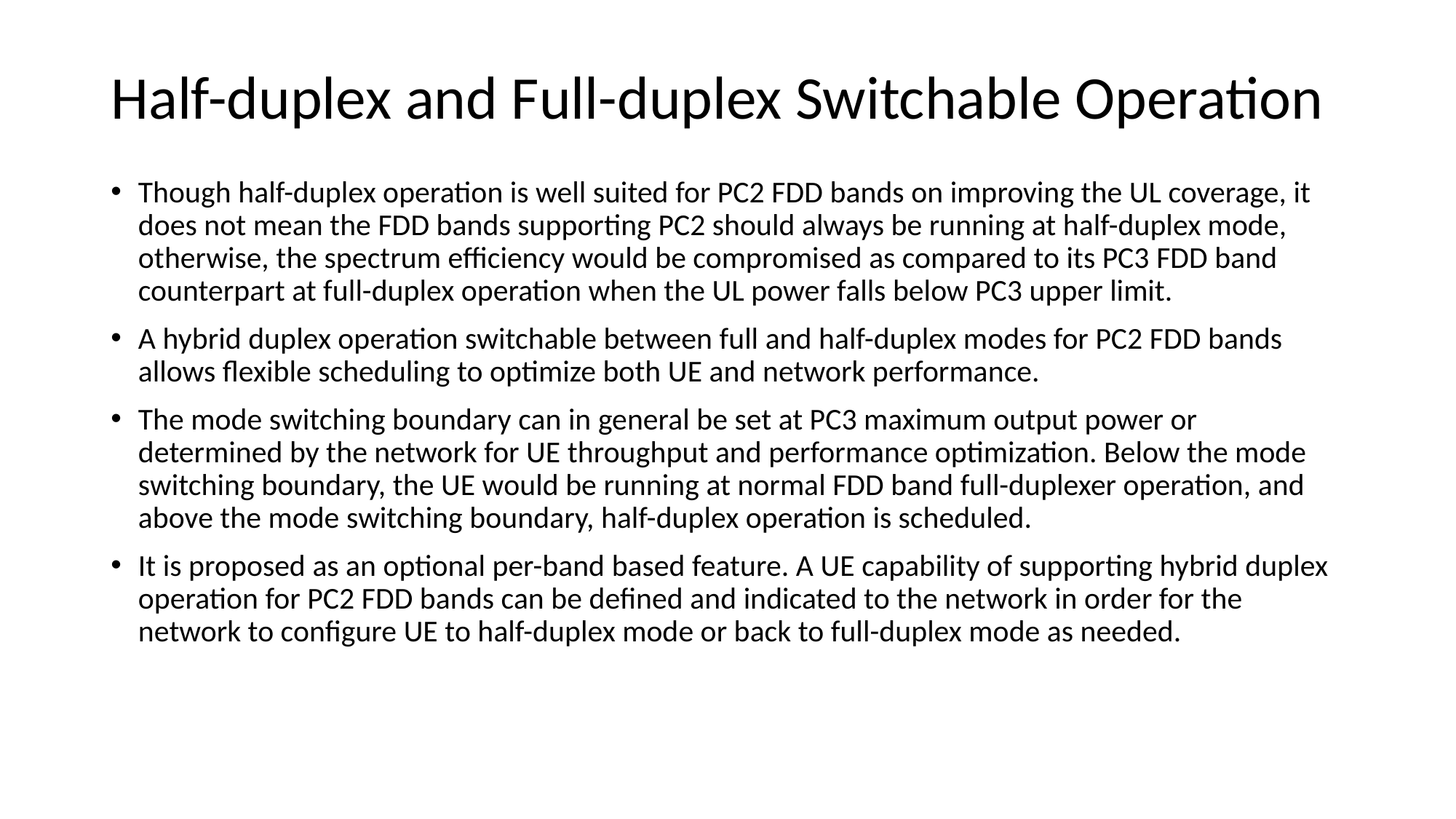

# Half-duplex and Full-duplex Switchable Operation
Though half-duplex operation is well suited for PC2 FDD bands on improving the UL coverage, it does not mean the FDD bands supporting PC2 should always be running at half-duplex mode, otherwise, the spectrum efficiency would be compromised as compared to its PC3 FDD band counterpart at full-duplex operation when the UL power falls below PC3 upper limit.
A hybrid duplex operation switchable between full and half-duplex modes for PC2 FDD bands allows flexible scheduling to optimize both UE and network performance.
The mode switching boundary can in general be set at PC3 maximum output power or determined by the network for UE throughput and performance optimization. Below the mode switching boundary, the UE would be running at normal FDD band full-duplexer operation, and above the mode switching boundary, half-duplex operation is scheduled.
It is proposed as an optional per-band based feature. A UE capability of supporting hybrid duplex operation for PC2 FDD bands can be defined and indicated to the network in order for the network to configure UE to half-duplex mode or back to full-duplex mode as needed.